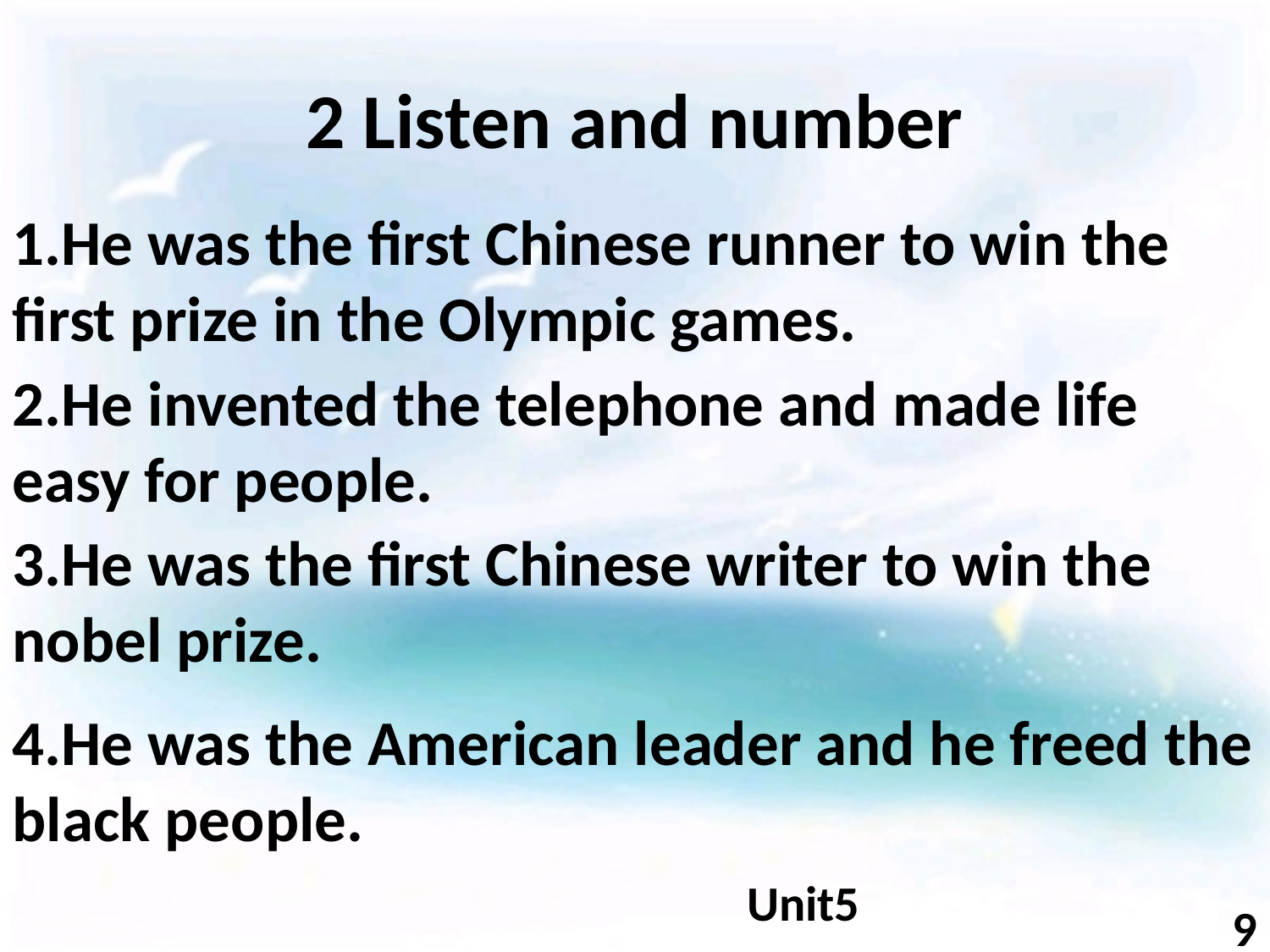

# 2 Listen and number
1.He was the first Chinese runner to win the first prize in the Olympic games.
2.He invented the telephone and made life easy for people.
3.He was the first Chinese writer to win the nobel prize.
4.He was the American leader and he freed the black people.
Unit5
9